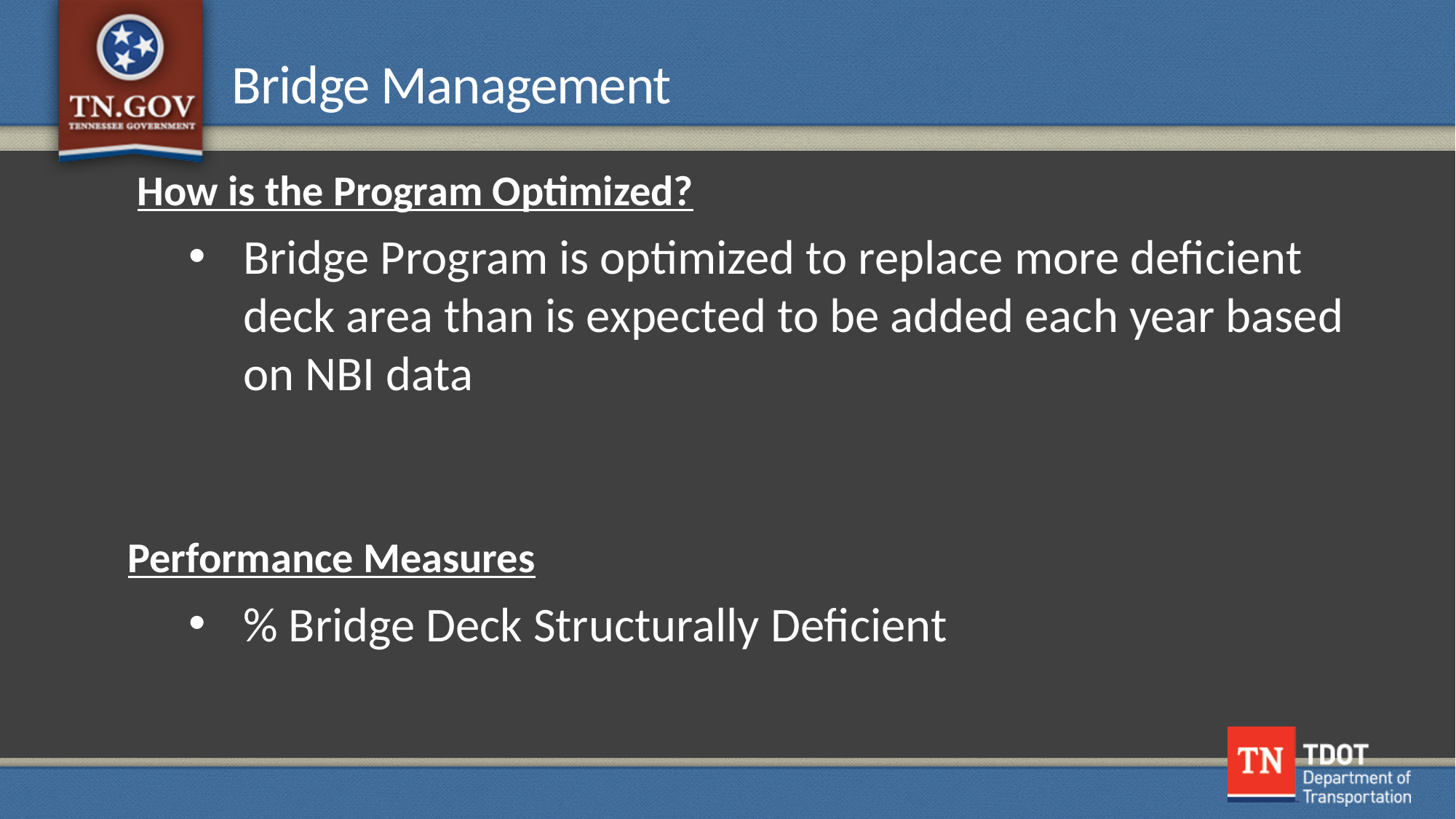

Bridge Management
How is the Program Optimized?
Bridge Program is optimized to replace more deficient deck area than is expected to be added each year based on NBI data
Performance Measures
% Bridge Deck Structurally Deficient